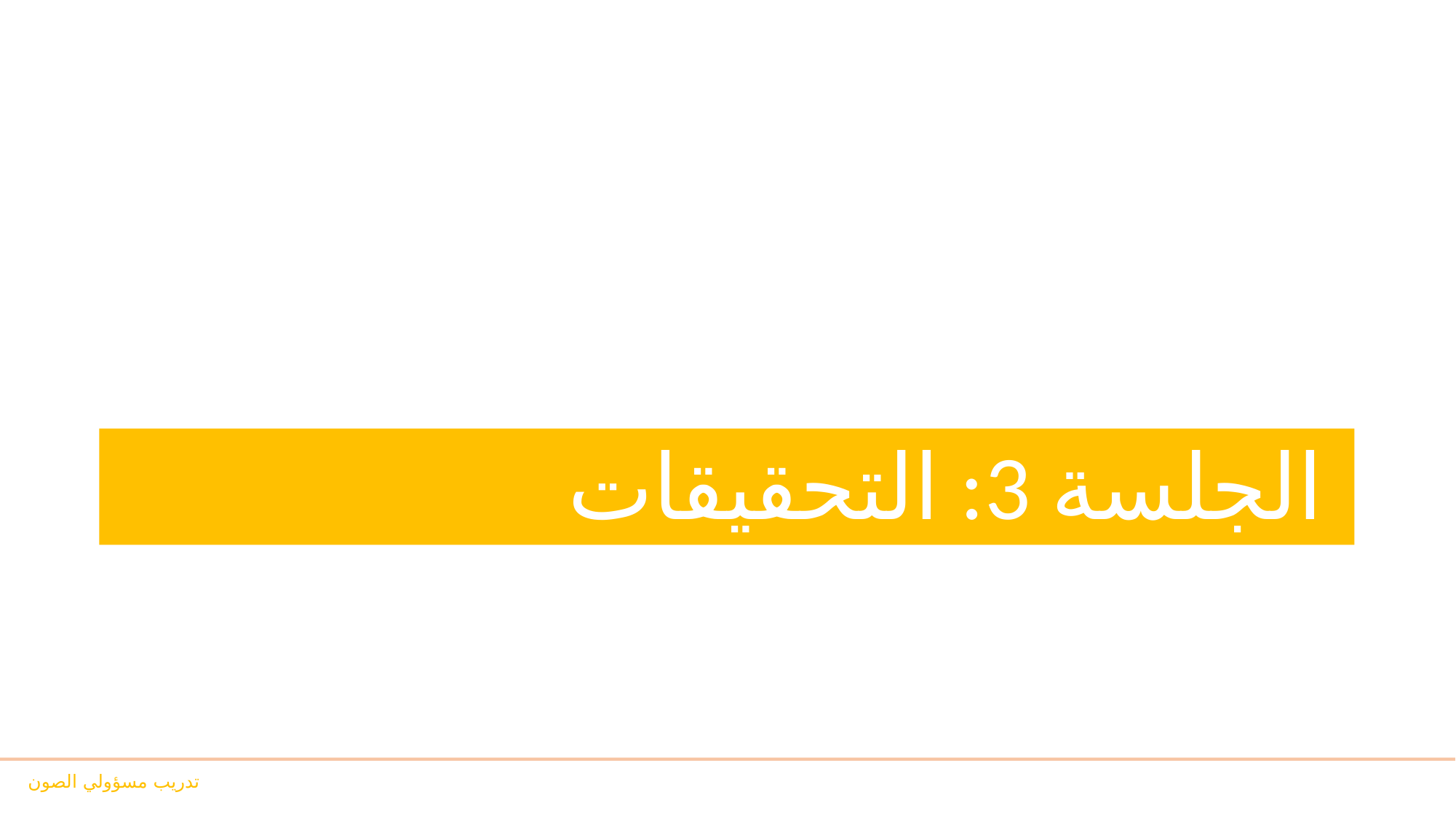

# الجلسة 3: التحقيقات

تدريب مسؤولي الصون